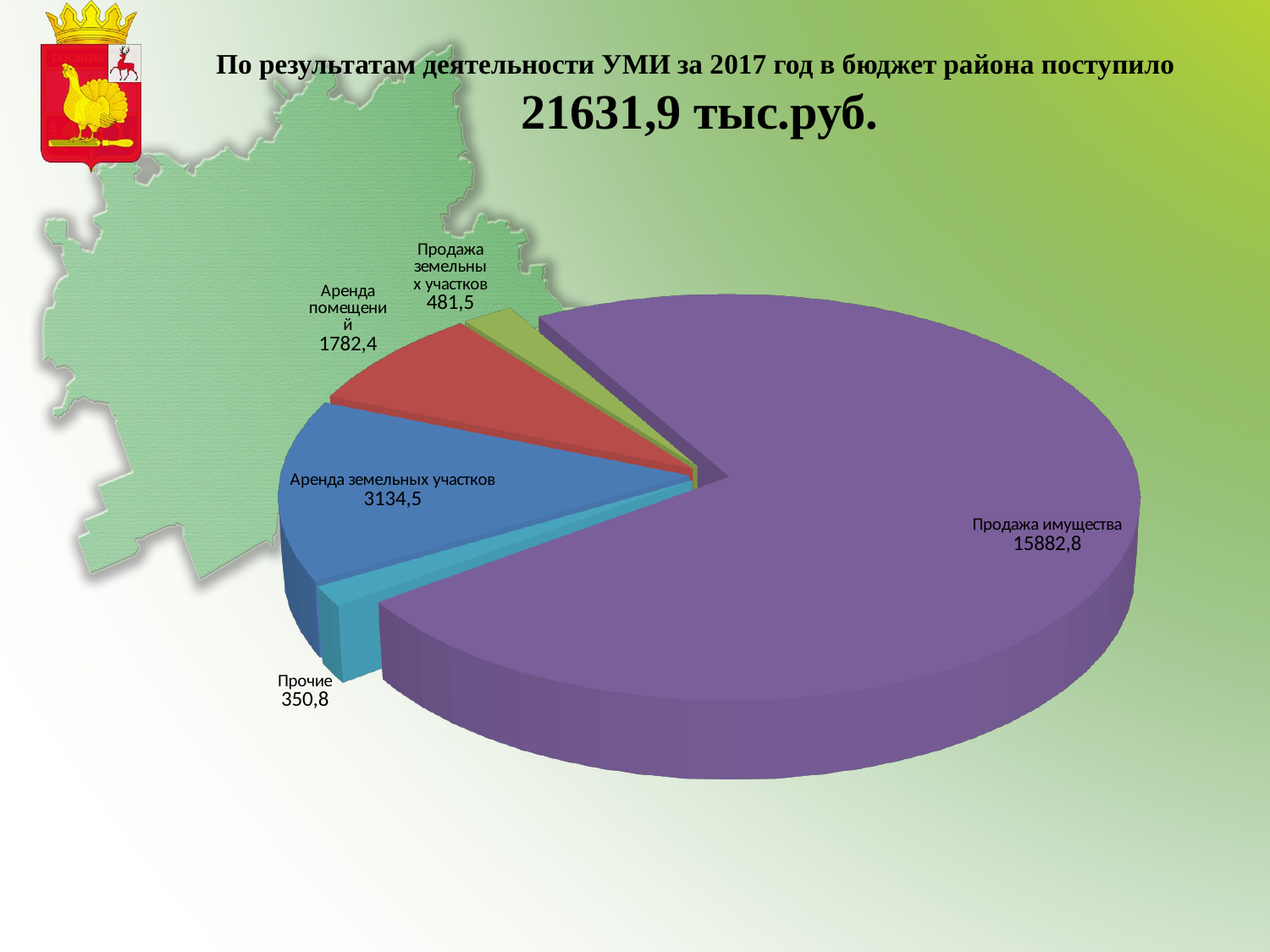

По результатам деятельности УМИ за 2017 год в бюджет района поступило
21631,9 тыс.руб.

[unsupported chart]